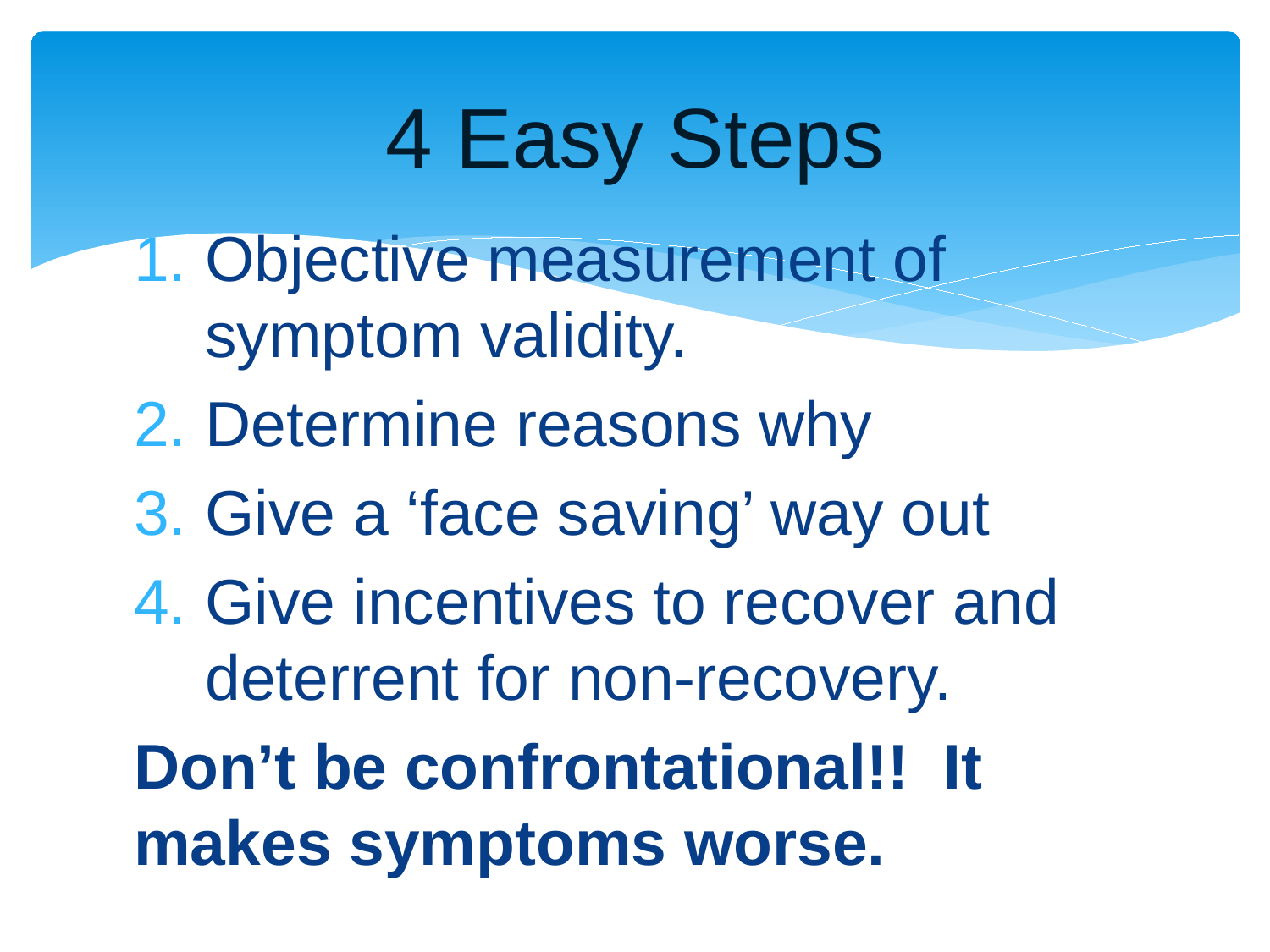

# 4 Easy Steps
Objective measurement of symptom validity.
Determine reasons why
Give a ‘face saving’ way out
Give incentives to recover and deterrent for non-recovery.
Don’t be confrontational!!  It makes symptoms worse.